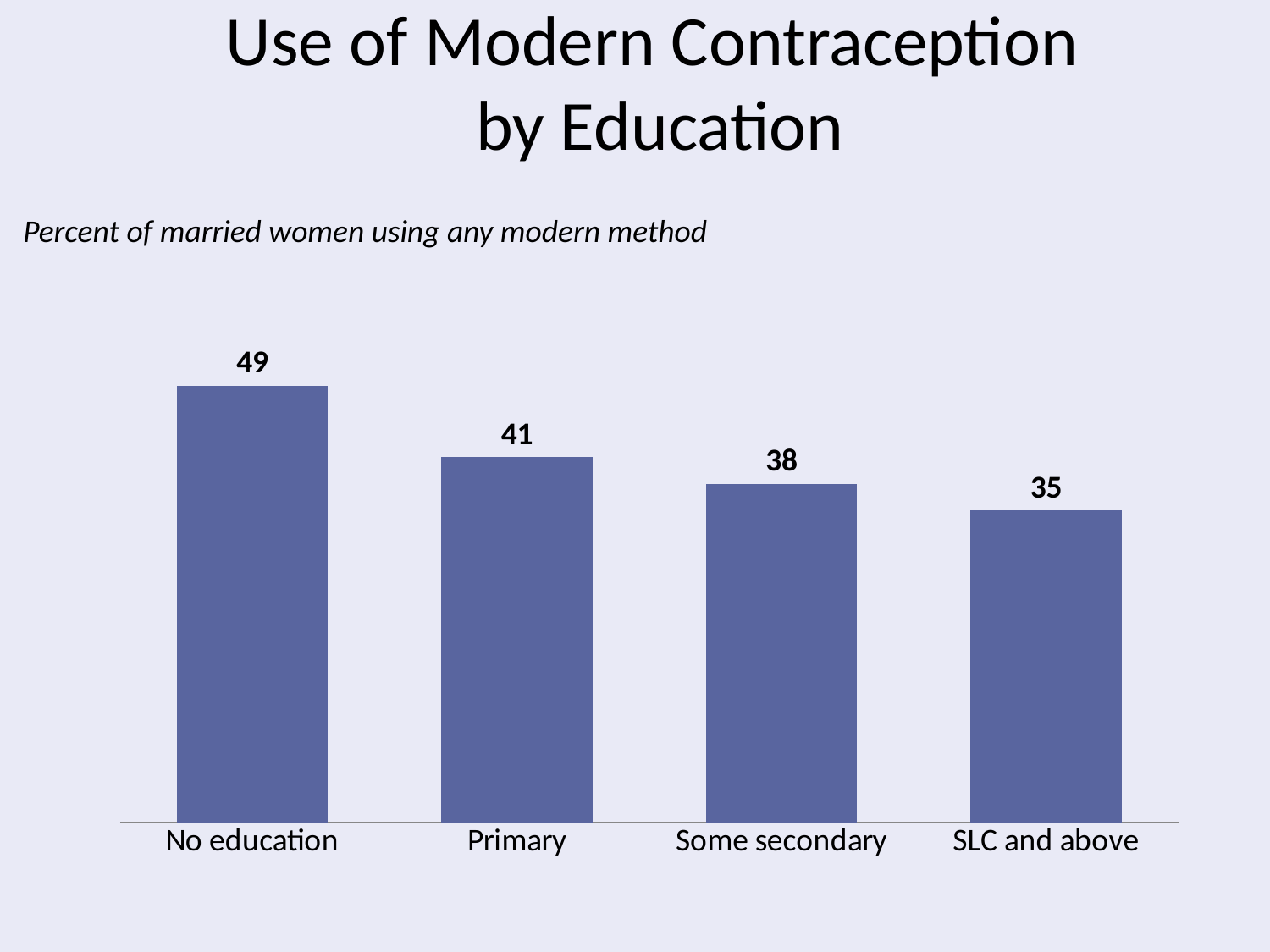

# Use of Modern Contraception by Education
Percent of married women using any modern method

### Chart

| Category |  |
|---|---|
| No education | 49.0 |
| Primary | 41.0 |
| Some secondary | 38.0 |
| SLC and above | 35.0 |